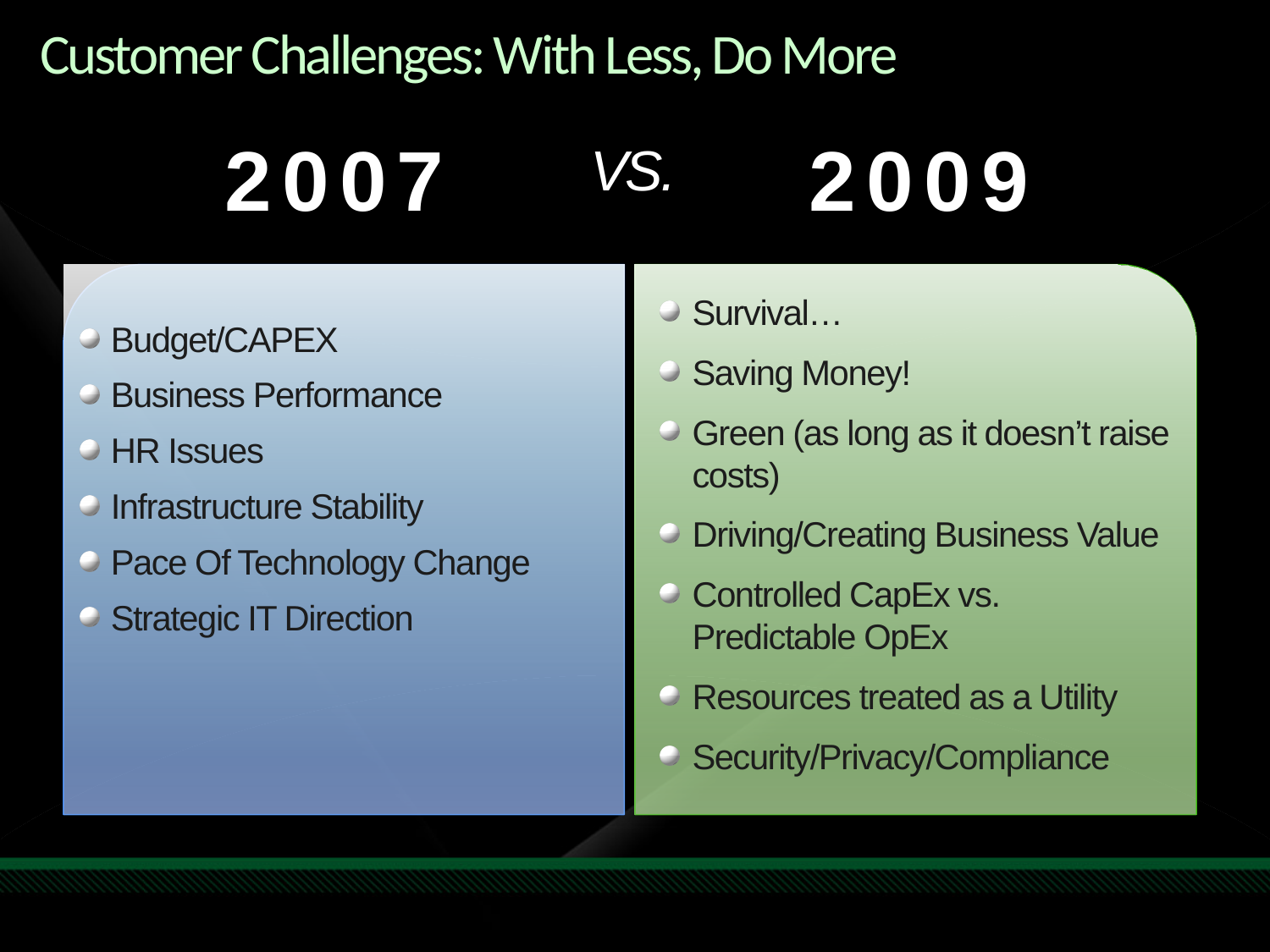

# Customer Challenges: With Less, Do More
2007
2009
VS.

Budget/CAPEX
Business Performance
HR Issues
Infrastructure Stability
Pace Of Technology Change
Strategic IT Direction
Survival…
Saving Money!
Green (as long as it doesn’t raise costs)
Driving/Creating Business Value
Controlled CapEx vs.
Predictable OpEx
Resources treated as a Utility
Security/Privacy/Compliance